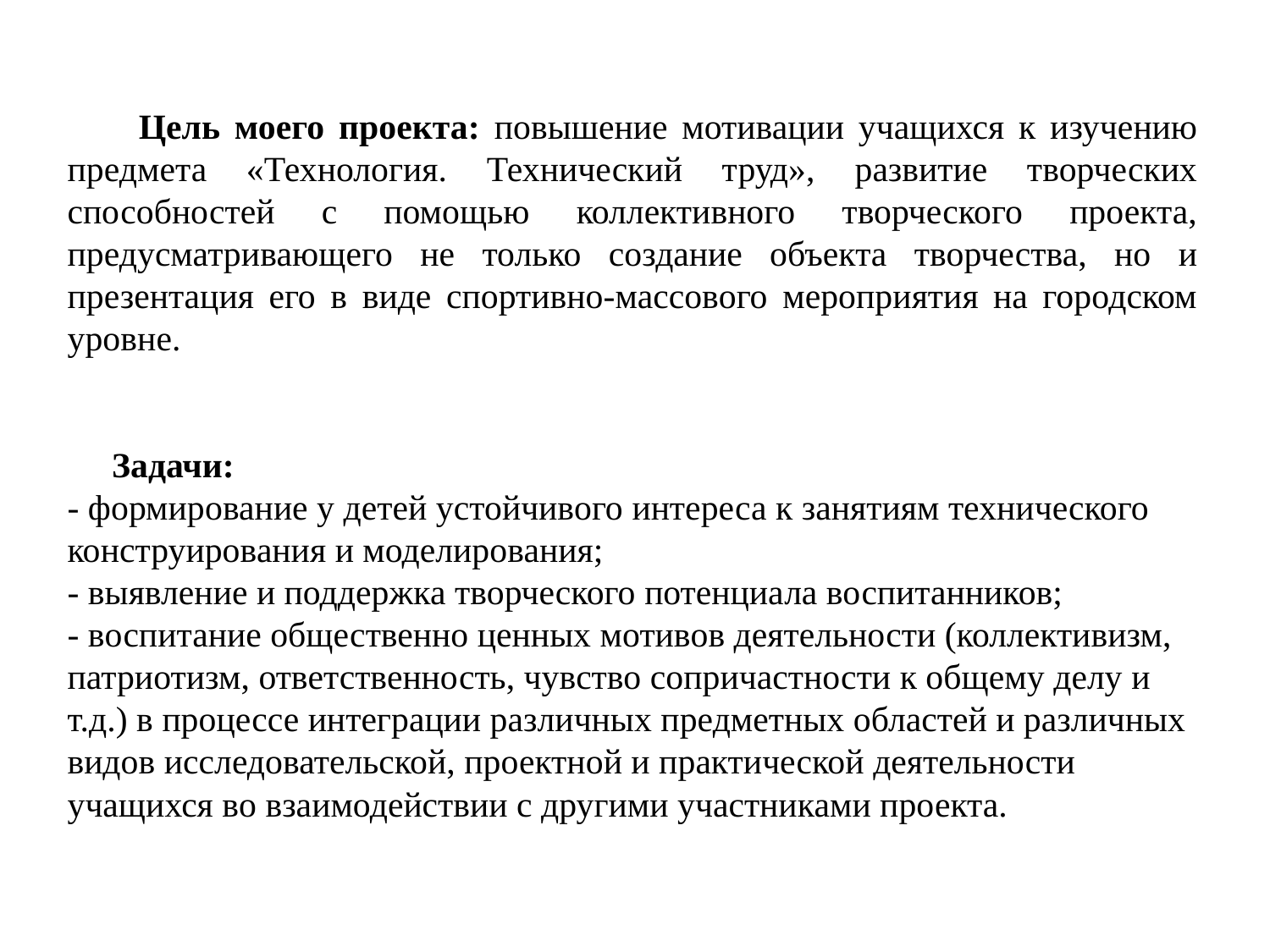

Цель моего проекта: повышение мотивации учащихся к изучению предмета «Технология. Технический труд», развитие творческих способностей с помощью коллективного творческого проекта, предусматривающего не только создание объекта творчества, но и презентация его в виде спортивно-массового мероприятия на городском уровне.

     Задачи:
- формирование у детей устойчивого интереса к занятиям технического конструирования и моделирования;
- выявление и поддержка творческого потенциала воспитанников;
- воспитание общественно ценных мотивов деятельности (коллективизм, патриотизм, ответственность, чувство сопричастности к общему делу и т.д.) в процессе интеграции различных предметных областей и различных видов исследовательской, проектной и практической деятельности учащихся во взаимодействии с другими участниками проекта.